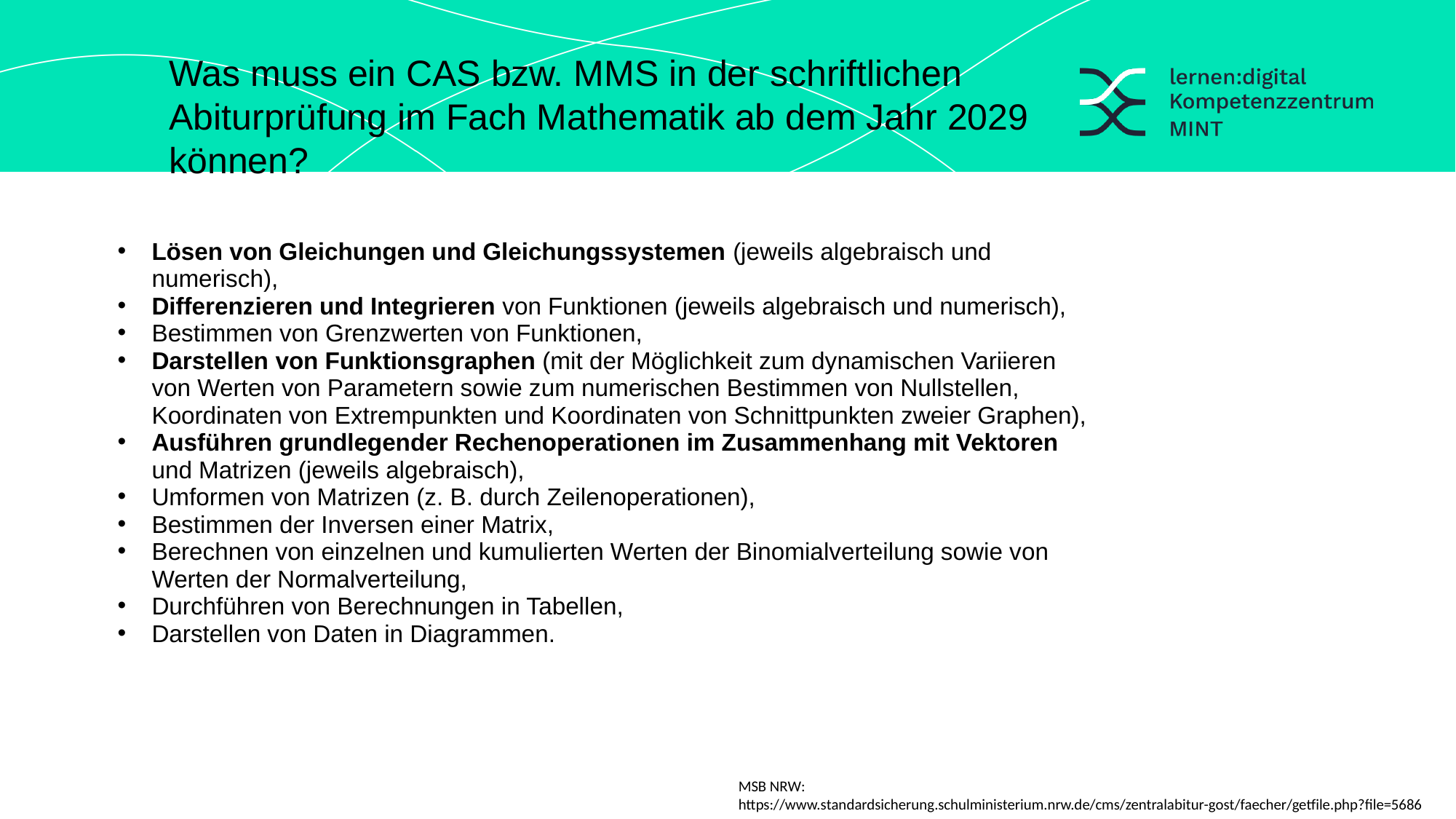

Was muss ein CAS bzw. MMS in der schriftlichen Abiturprüfung im Fach Mathematik ab dem Jahr 2029 können?
Lösen von Gleichungen und Gleichungssystemen (jeweils algebraisch und numerisch),
Differenzieren und Integrieren von Funktionen (jeweils algebraisch und numerisch),
Bestimmen von Grenzwerten von Funktionen,
Darstellen von Funktionsgraphen (mit der Möglichkeit zum dynamischen Variieren von Werten von Parametern sowie zum numerischen Bestimmen von Nullstellen, Koordinaten von Extrempunkten und Koordinaten von Schnittpunkten zweier Graphen),
Ausführen grundlegender Rechenoperationen im Zusammenhang mit Vektoren und Matrizen (jeweils algebraisch),
Umformen von Matrizen (z. B. durch Zeilenoperationen),
Bestimmen der Inversen einer Matrix,
Berechnen von einzelnen und kumulierten Werten der Binomialverteilung sowie von Werten der Normalverteilung,
Durchführen von Berechnungen in Tabellen,
Darstellen von Daten in Diagrammen.

MSB NRW:
https://www.standardsicherung.schulministerium.nrw.de/cms/zentralabitur-gost/faecher/getfile.php?file=5686